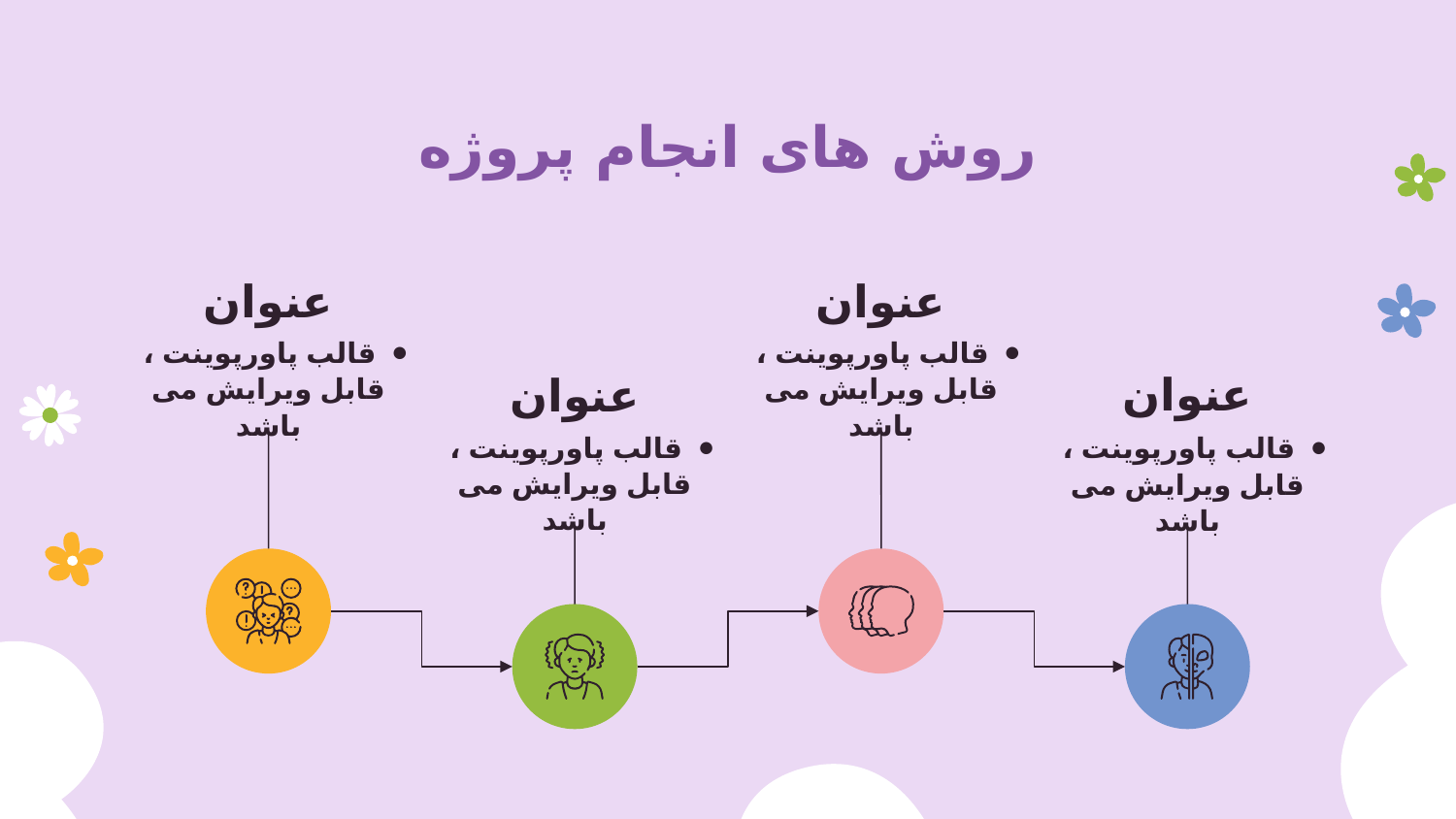

# روش های انجام پروژه
عنوان
عنوان
قالب پاورپوينت ، قابل ویرایش می باشد
قالب پاورپوينت ، قابل ویرایش می باشد
عنوان
عنوان
قالب پاورپوينت ، قابل ویرایش می باشد
قالب پاورپوينت ، قابل ویرایش می باشد